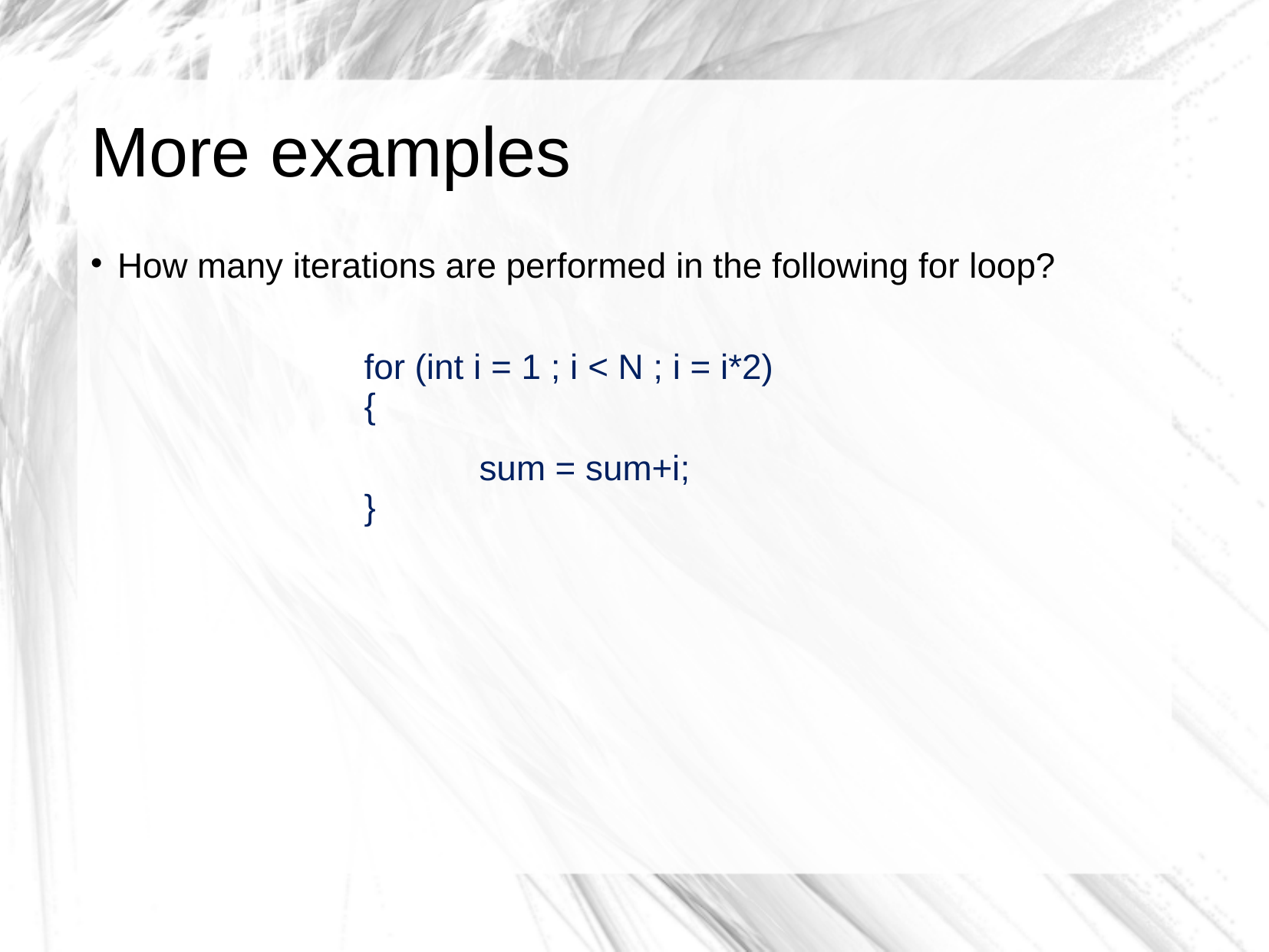

# More examples
How many iterations are performed in the following for loop?
 		for (int i = 1 ; i < N ; i = i*2)
		{
				sum = sum+i;
		}